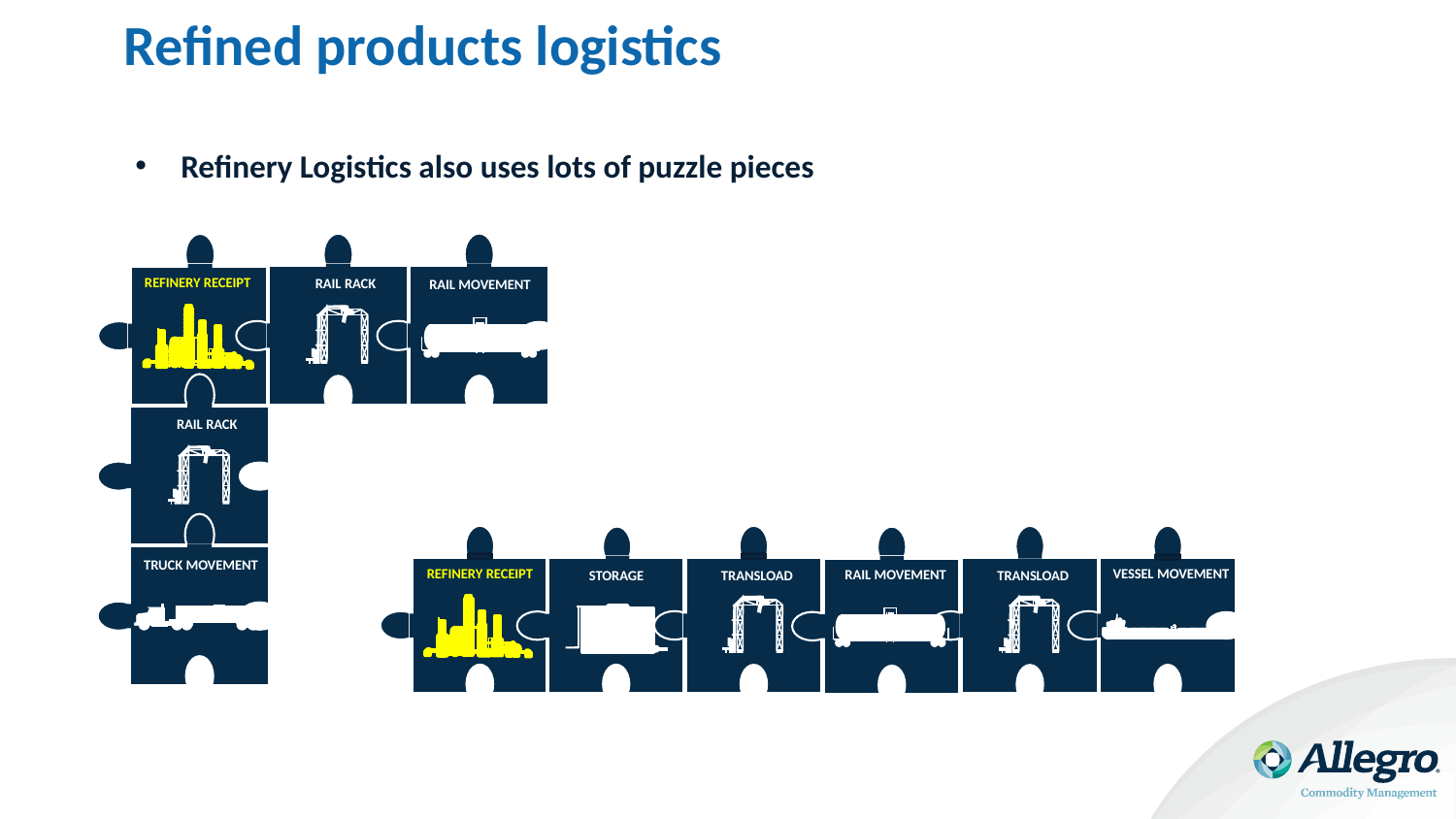

# Refined products logistics
Refinery Logistics also uses lots of puzzle pieces

RAIL RACK

REFINERY RECEIPT

TRUCK MOVEMENT
RAIL MOVEMENT

RAIL RACK

VESSEL MOVEMENT

TRUCK MOVEMENT

TRANSLOAD

REFINERY RECEIPT

TRANSLOAD

STORAGE

VESSEL MOVEMENT
RAIL MOVEMENT